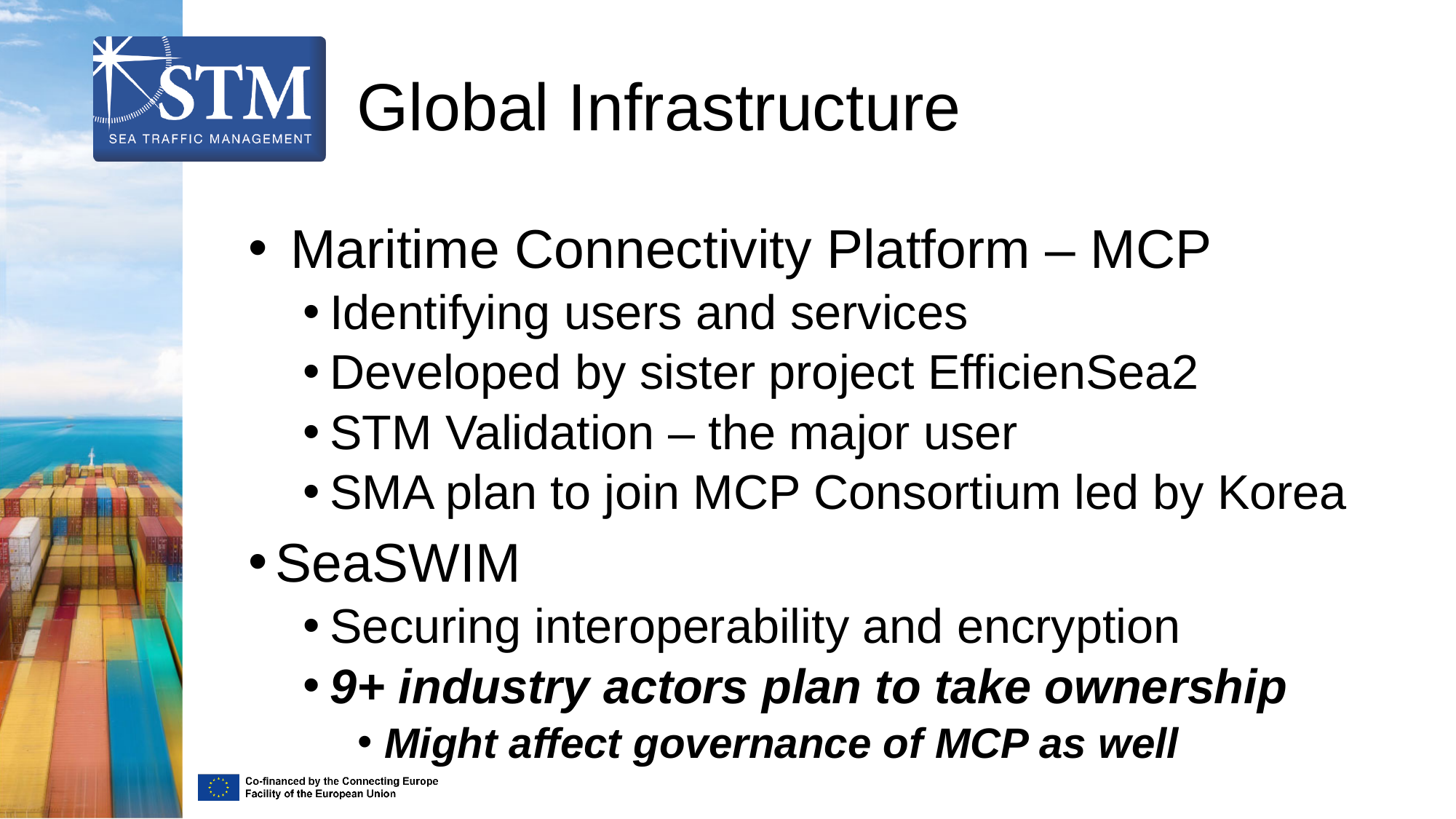

# Global Infrastructure
 Maritime Connectivity Platform – MCP
Identifying users and services
Developed by sister project EfficienSea2
STM Validation – the major user
SMA plan to join MCP Consortium led by Korea
SeaSWIM
Securing interoperability and encryption
9+ industry actors plan to take ownership
Might affect governance of MCP as well